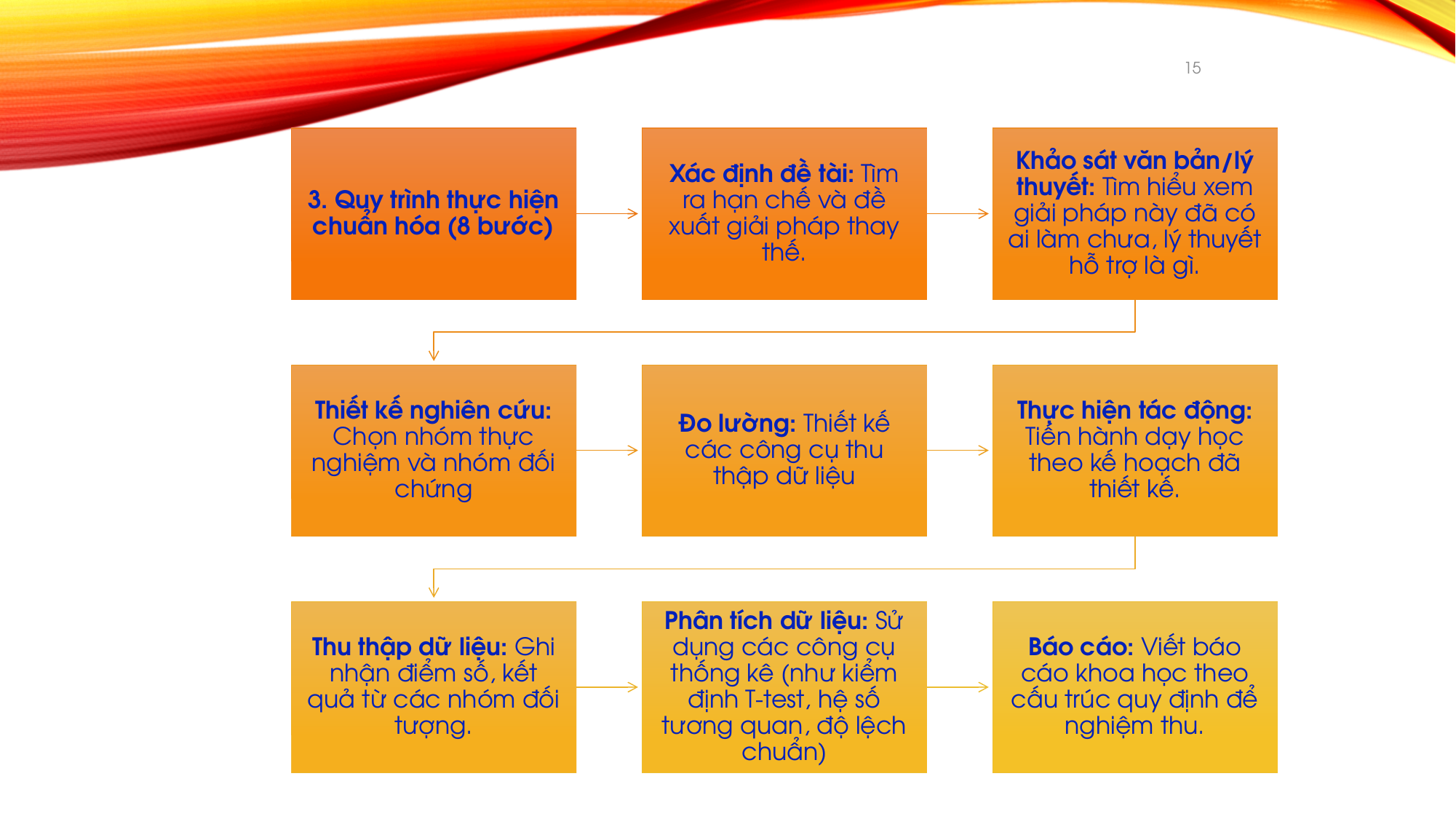

15

3. Quy trình thực hiện chuẩn hóa (8 bước)

Xác định đề tài: Tìm ra hạn chế và đề xuất giải pháp thay thế.

Khảo sát văn bản/lý thuyết: Tìm hiểu xem giải pháp này đã có ai làm chưa, lý thuyết hỗ trợ là gì.

Thiết kế nghiên cứu: Chọn nhóm thực nghiệm và nhóm đối chứng

Đo lường: Thiết kế các công cụ thu thập dữ liệu

Thực hiện tác động: Tiến hành dạy học theo kế hoạch đã thiết kế.

Thu thập dữ liệu: Ghi nhận điểm số, kết quả từ các nhóm đối tượng.

Phân tích dữ liệu: Sử dụng các công cụ thống kê (như kiểm định T-test, hệ số tương quan, độ lệch chuẩn)
Báo cáo: Viết báo cáo khoa học theo cấu trúc quy định để nghiệm thu.